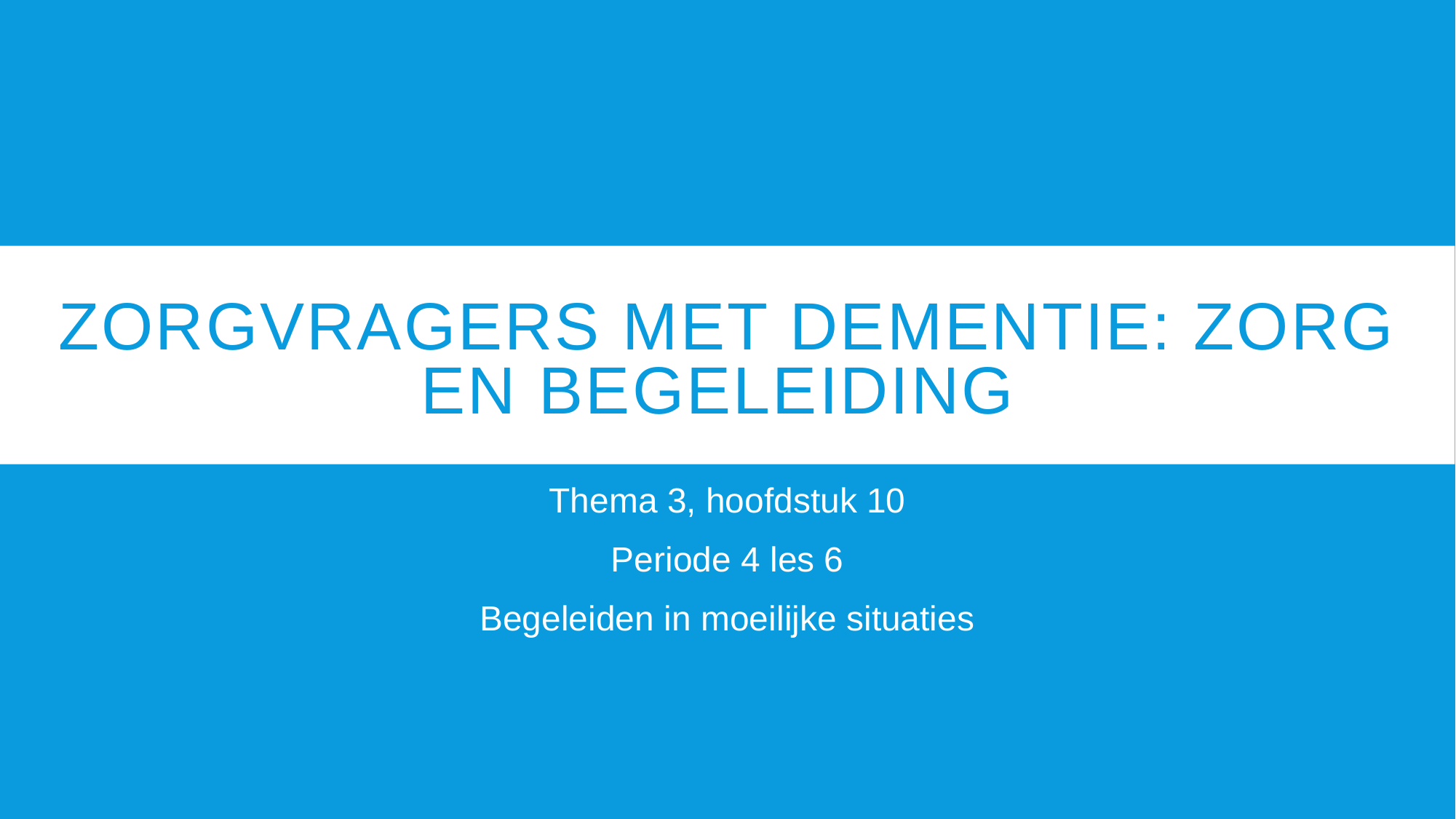

# Zorgvragers met dementie: zorg en begeleiding
Thema 3, hoofdstuk 10
Periode 4 les 6
Begeleiden in moeilijke situaties